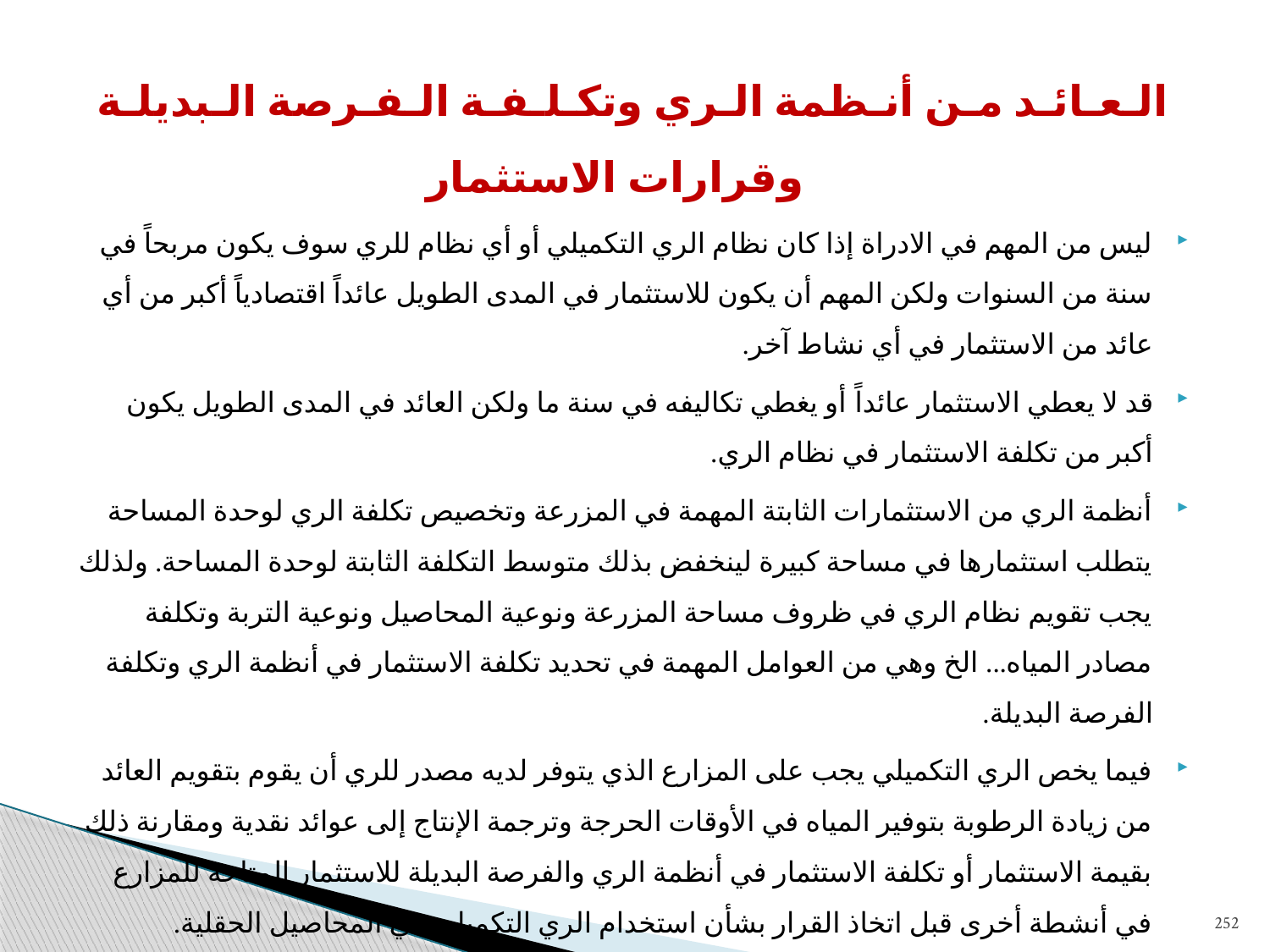

الـعـائـد مـن أنـظمة الـري وتكـلـفـة الـفـرصة الـبديلـة وقرارات الاستثمار
ليس من المهم في الادراة إذا كان نظام الري التكميلي أو أي نظام للري سوف يكون مربحاً في سنة من السنوات ولكن المهم أن يكون للاستثمار في المدى الطويل عائداً اقتصادياً أكبر من أي عائد من الاستثمار في أي نشاط آخر.
قد لا يعطي الاستثمار عائداً أو يغطي تكاليفه في سنة ما ولكن العائد في المدى الطويل يكون أكبر من تكلفة الاستثمار في نظام الري.
أنظمة الري من الاستثمارات الثابتة المهمة في المزرعة وتخصيص تكلفة الري لوحدة المساحة يتطلب استثمارها في مساحة كبيرة لينخفض بذلك متوسط التكلفة الثابتة لوحدة المساحة. ولذلك يجب تقويم نظام الري في ظروف مساحة المزرعة ونوعية المحاصيل ونوعية التربة وتكلفة مصادر المياه... الخ وهي من العوامل المهمة في تحديد تكلفة الاستثمار في أنظمة الري وتكلفة الفرصة البديلة.
فيما يخص الري التكميلي يجب على المزارع الذي يتوفر لديه مصدر للري أن يقوم بتقويم العائد من زيادة الرطوبة بتوفير المياه في الأوقات الحرجة وترجمة الإنتاج إلى عوائد نقدية ومقارنة ذلك بقيمة الاستثمار أو تكلفة الاستثمار في أنظمة الري والفرصة البديلة للاستثمار المتاحة للمزارع في أنشطة أخرى قبل اتخاذ القرار بشأن استخدام الري التكميلي في المحاصيل الحقلية.
252